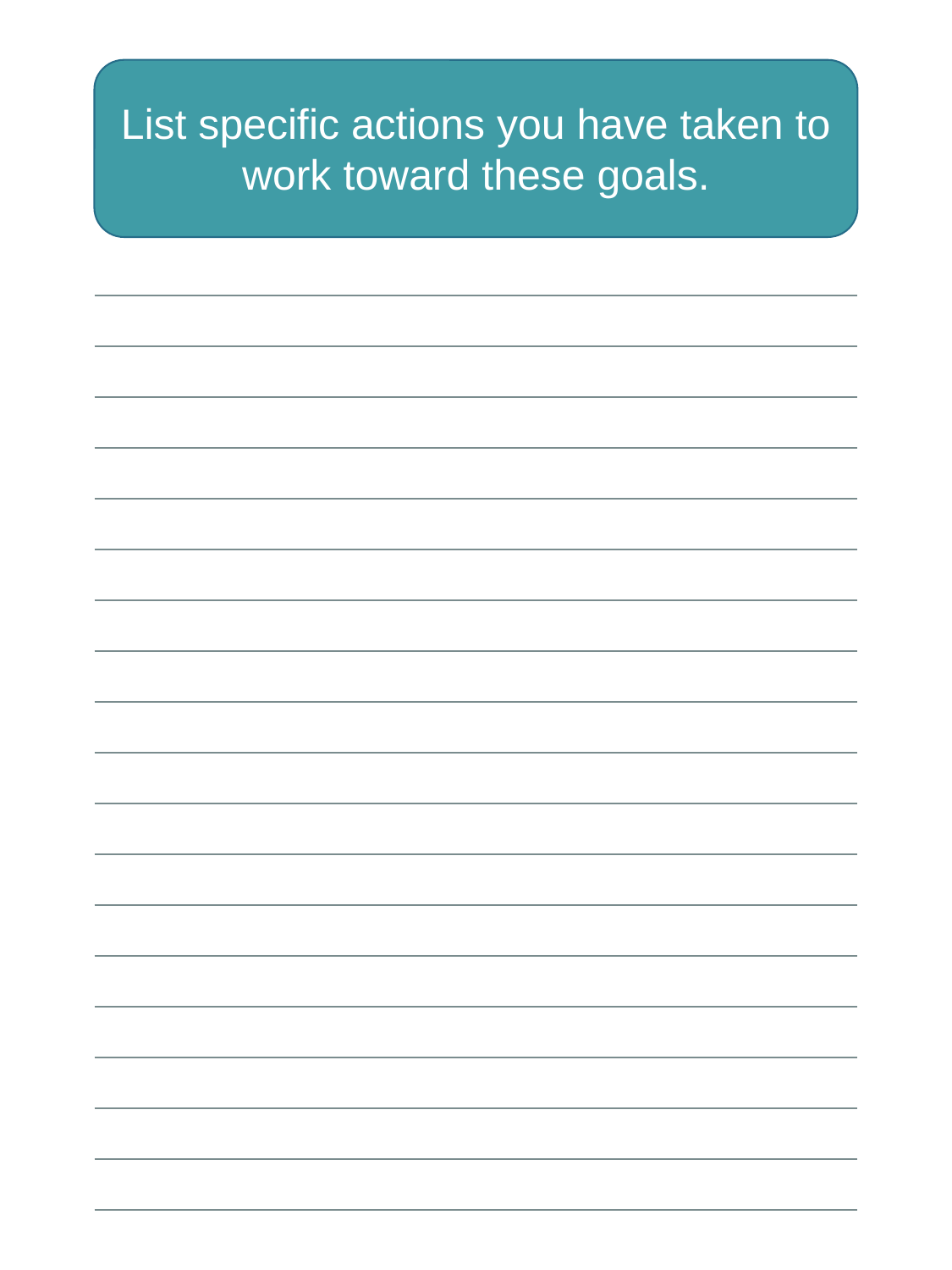

List specific actions you have taken to work toward these goals.
|  |
| --- |
|  |
|  |
|  |
|  |
|  |
|  |
|  |
|  |
|  |
|  |
|  |
|  |
|  |
|  |
|  |
|  |
|  |